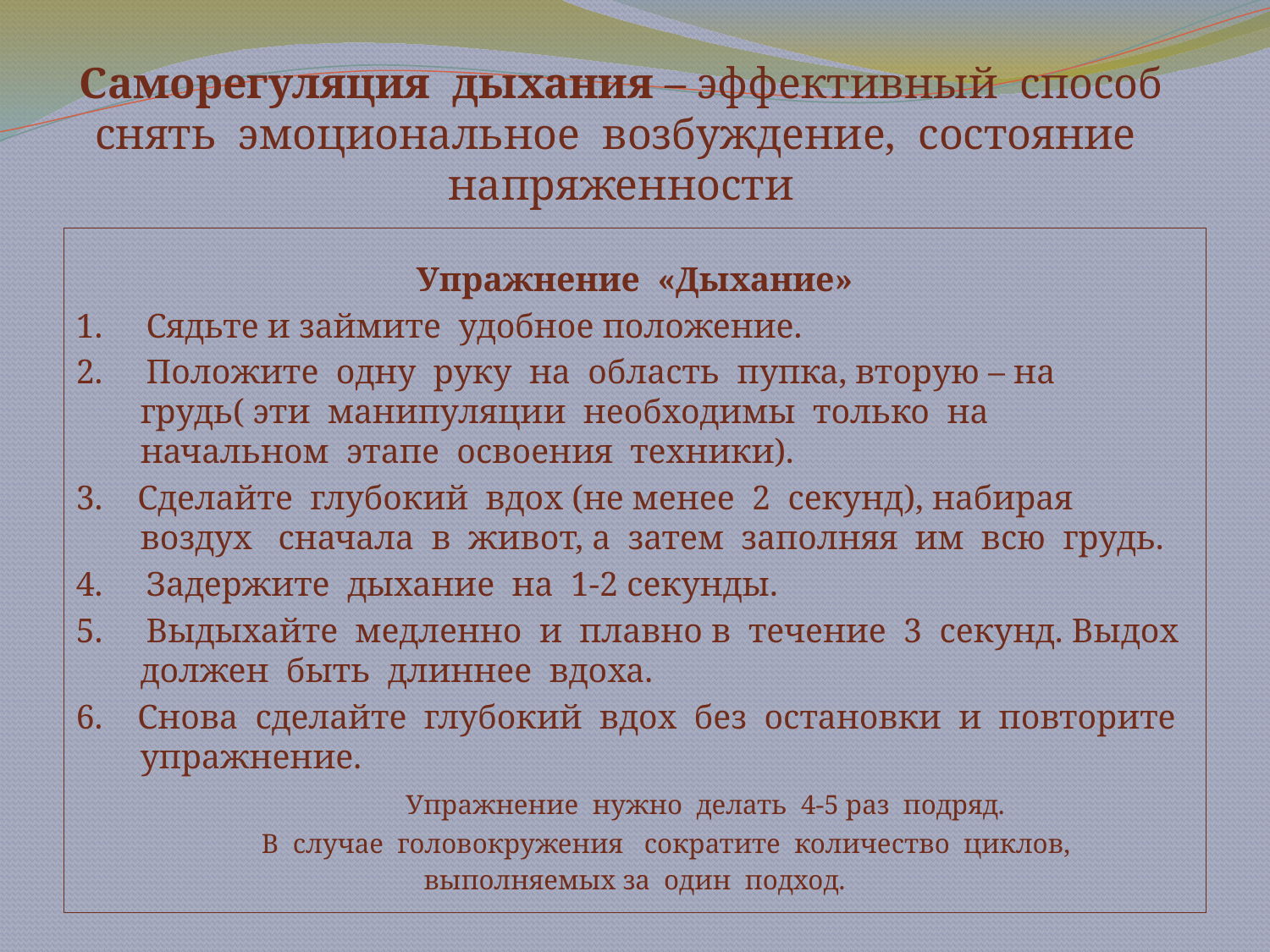

# Саморегуляция  дыхания – эффективный  способ снять  эмоциональное  возбуждение,  состояние  напряженности
Упражнение  «Дыхание»
1.     Сядьте и займите  удобное положение.
2.     Положите  одну  руку  на  область  пупка, вторую – на  грудь( эти  манипуляции  необходимы  только  на  начальном  этапе  освоения  техники).
3.    Сделайте  глубокий  вдох (не менее  2  секунд), набирая  воздух   сначала  в  живот, а  затем  заполняя  им  всю  грудь.
4.     Задержите  дыхание  на  1-2 секунды.
5.     Выдыхайте  медленно  и  плавно в  течение  3  секунд. Выдох должен  быть  длиннее  вдоха.
6.    Снова  сделайте  глубокий  вдох  без  остановки  и  повторите  упражнение.
                                      Упражнение  нужно  делать  4-5 раз  подряд.
          В  случае  головокружения   сократите  количество  циклов,
выполняемых за  один  подход.